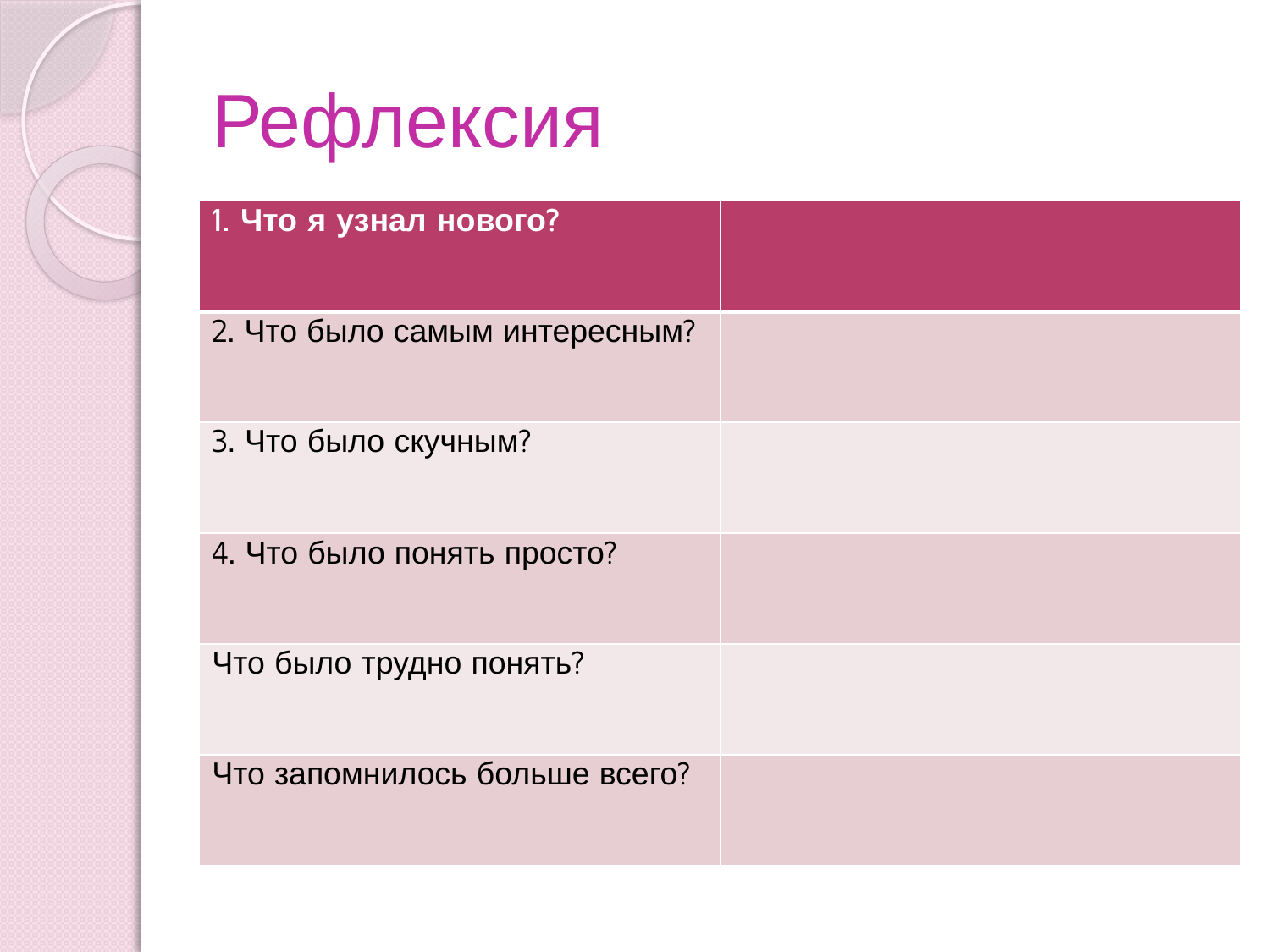

# Рефлексия
| 1. Что я узнал нового? |  |
| --- | --- |
| 2. Что было самым интересным? |  |
| 3. Что было скучным? |  |
| 4. Что было понять просто? |  |
| Что было трудно понять? |  |
| Что запомнилось больше всего? |  |